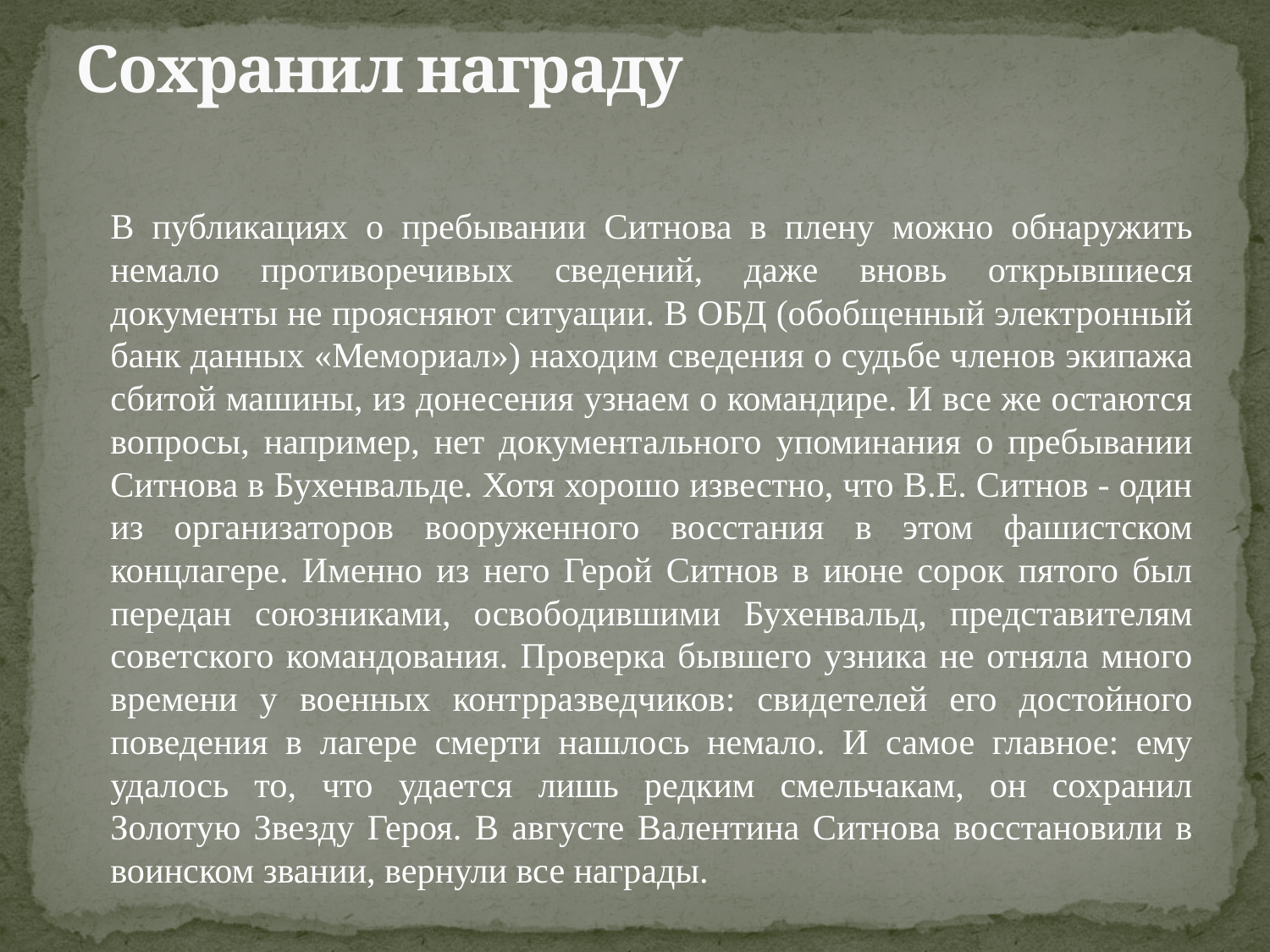

# Сохранил награду
В публикациях о пребывании Ситнова в плену можно обнаружить немало противоречивых сведений, даже вновь открывшиеся документы не проясняют ситуации. В ОБД (обобщенный электронный банк данных «Мемориал») находим сведения о судьбе членов экипажа сбитой машины, из донесения узнаем о командире. И все же остаются вопросы, например, нет документального упоминания о пребывании Ситнова в Бухенвальде. Хотя хорошо известно, что В.Е. Ситнов - один из организаторов вооруженного восстания в этом фашистском концлагере. Именно из него Герой Ситнов в июне сорок пятого был передан союзниками, освободившими Бухенвальд, представителям советского командования. Проверка бывшего узника не отняла много времени у военных контрразведчиков: свидетелей его достойного поведения в лагере смерти нашлось немало. И самое главное: ему удалось то, что удается лишь редким смельчакам, он сохранил Золотую Звезду Героя. В августе Валентина Ситнова восстановили в воинском звании, вернули все награды.